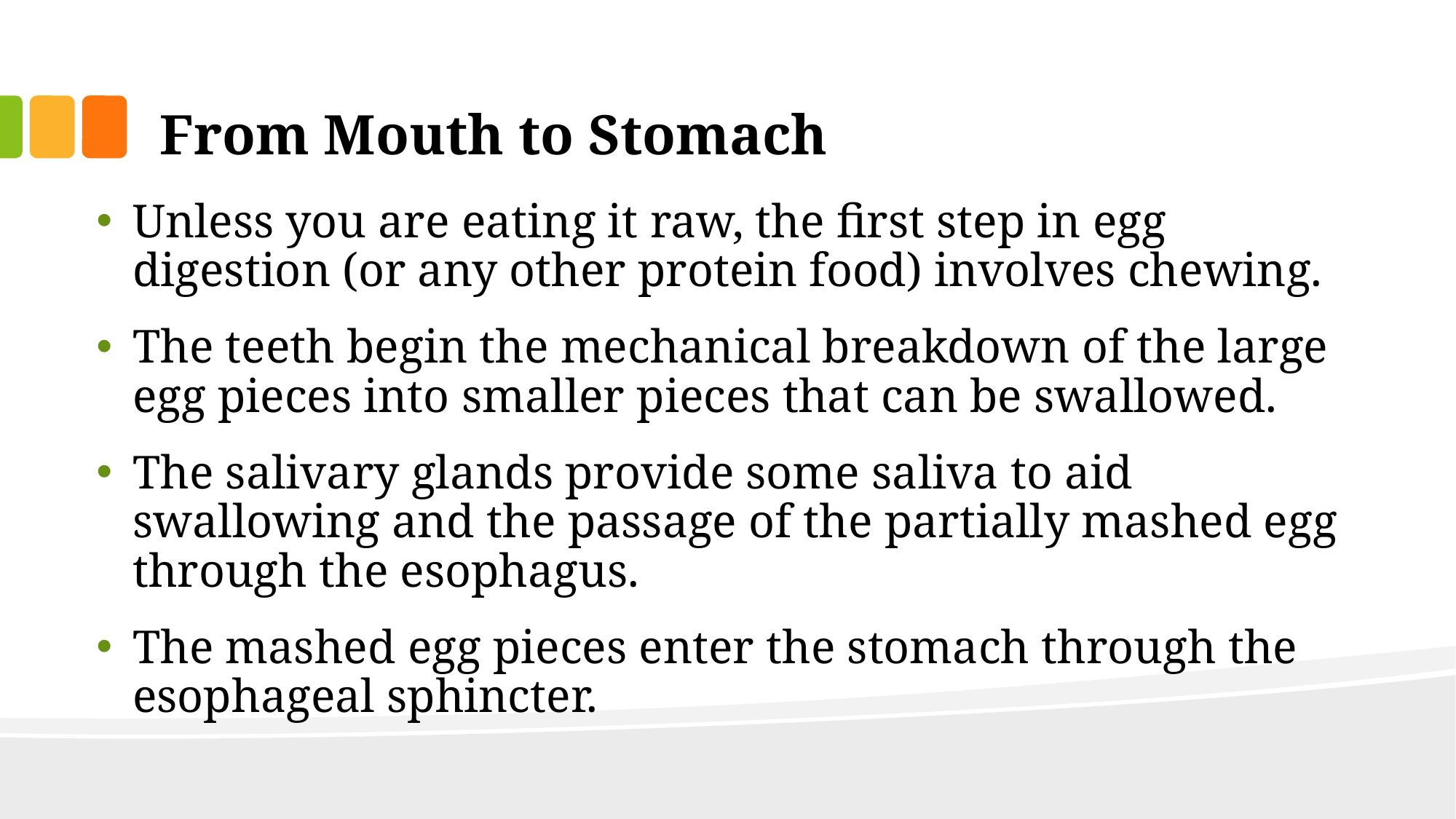

# From Mouth to Stomach
Unless you are eating it raw, the first step in egg digestion (or any other protein food) involves chewing.
The teeth begin the mechanical breakdown of the large egg pieces into smaller pieces that can be swallowed.
The salivary glands provide some saliva to aid swallowing and the passage of the partially mashed egg through the esophagus.
The mashed egg pieces enter the stomach through the esophageal sphincter.